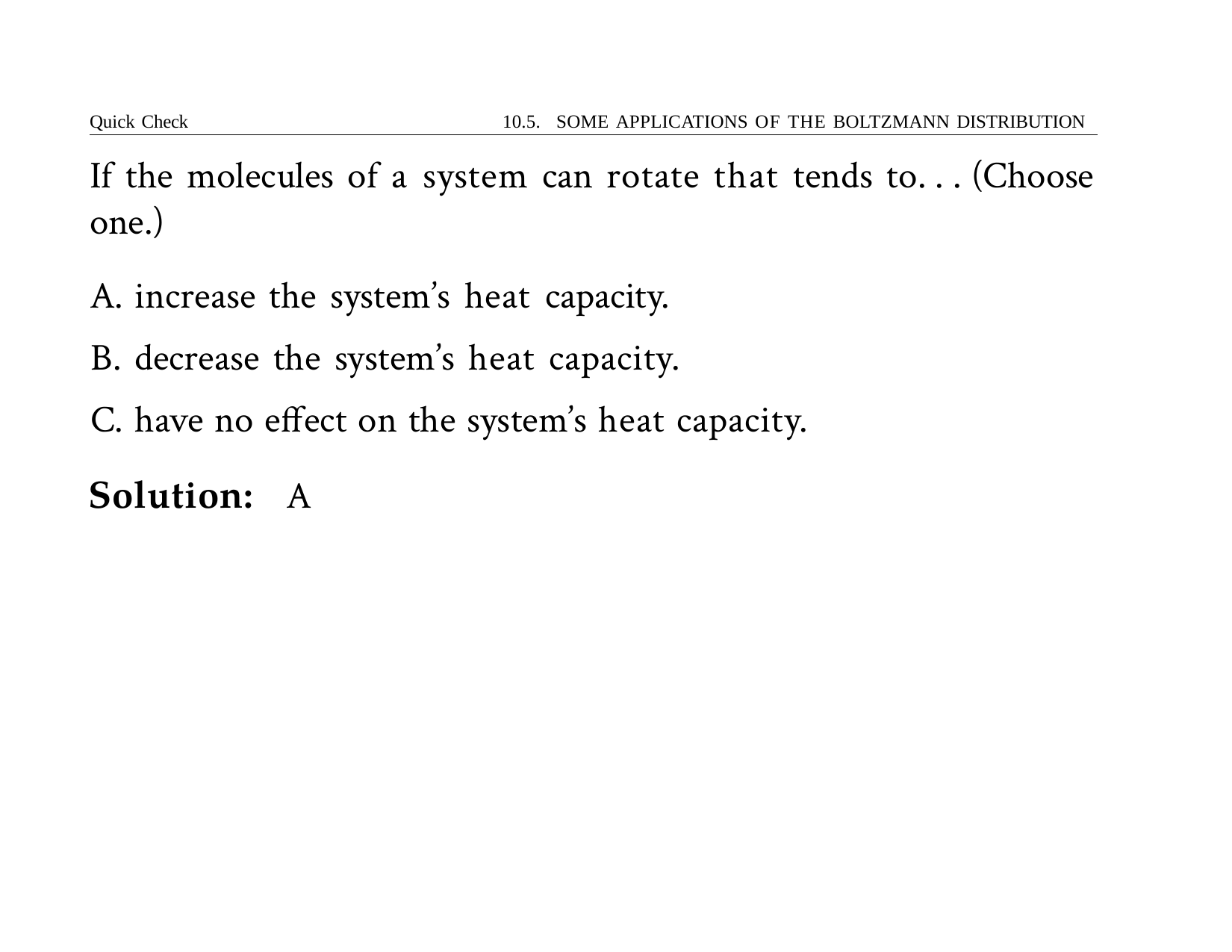

Quick Check	10.5.  SOME APPLICATIONS OF THE BOLTZMANN DISTRIBUTION

# If the molecules of a system can rotate that tends to. . . (Choose one.)
increase the system’s heat capacity.
decrease the system’s heat capacity.
have no effect on the system’s heat capacity.
Solution:	A